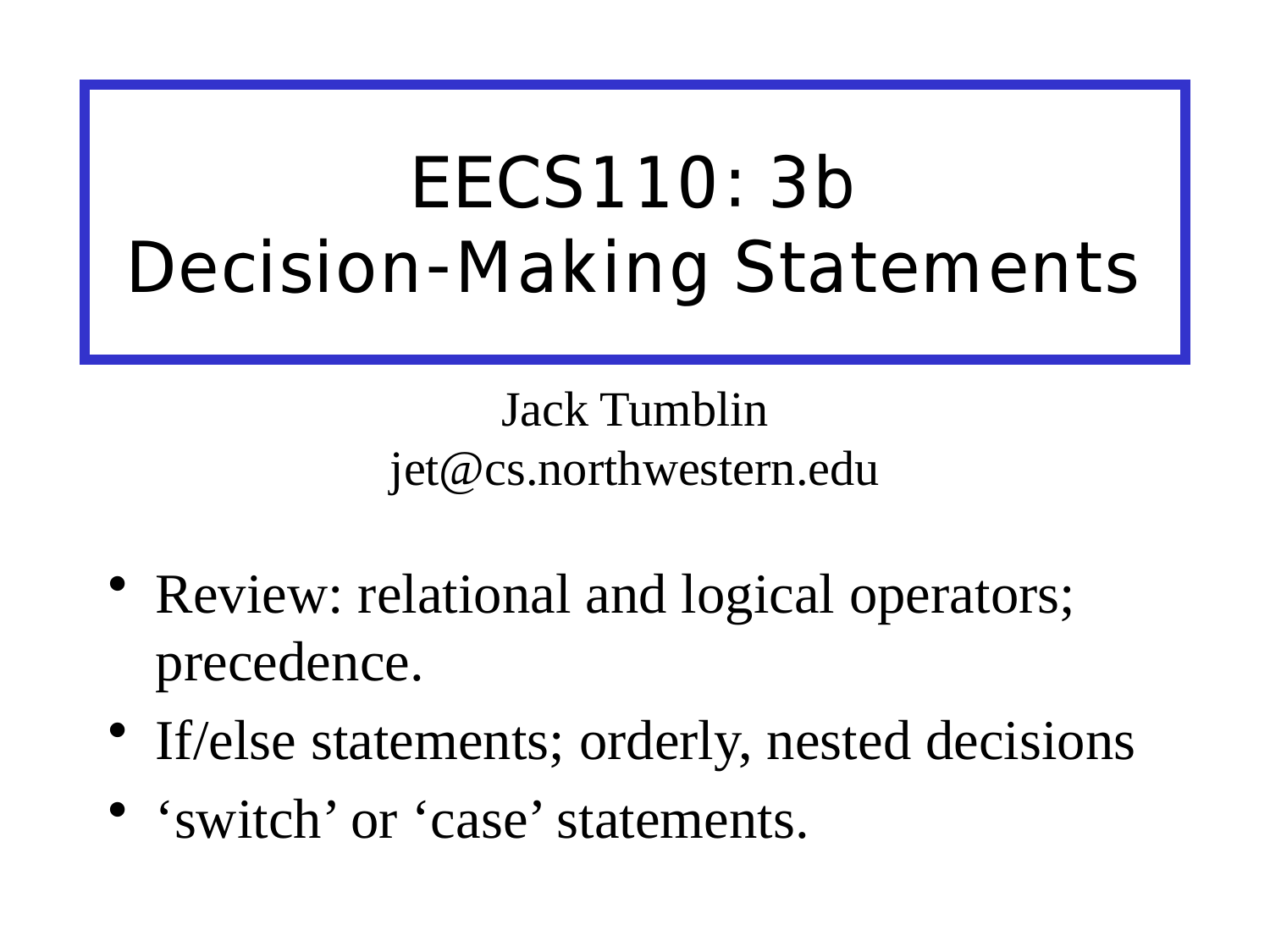

# EECS110: 3b Decision-Making Statements
Jack Tumblin
jet@cs.northwestern.edu
Review: relational and logical operators; precedence.
If/else statements; orderly, nested decisions
‘switch’ or ‘case’ statements.